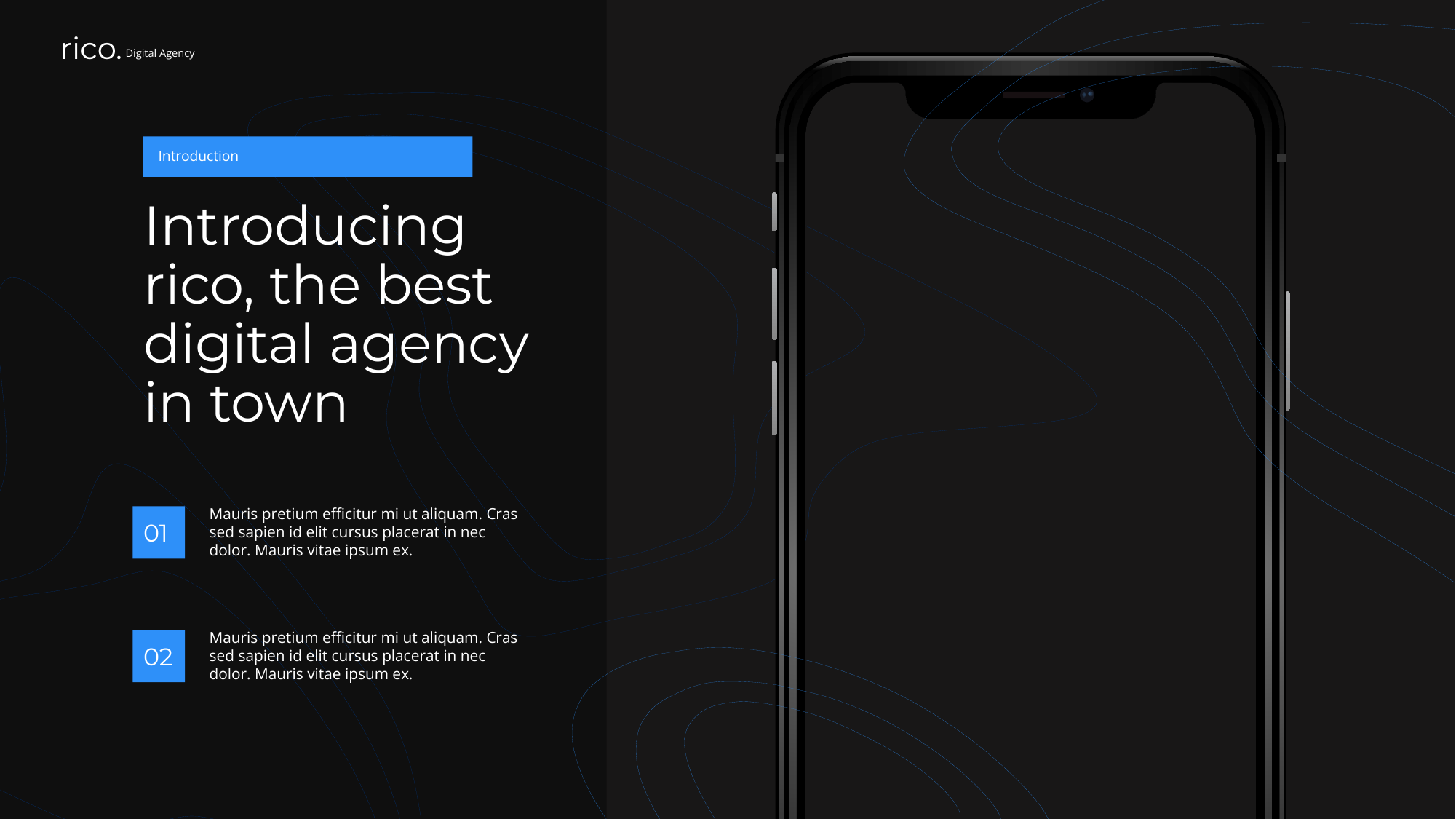

rico.
Digital Agency

Introduction
# Introducing rico, the best digital agency in town

Mauris pretium efficitur mi ut aliquam. Cras sed sapien id elit cursus placerat in nec dolor. Mauris vitae ipsum ex.
01

Mauris pretium efficitur mi ut aliquam. Cras sed sapien id elit cursus placerat in nec dolor. Mauris vitae ipsum ex.
02